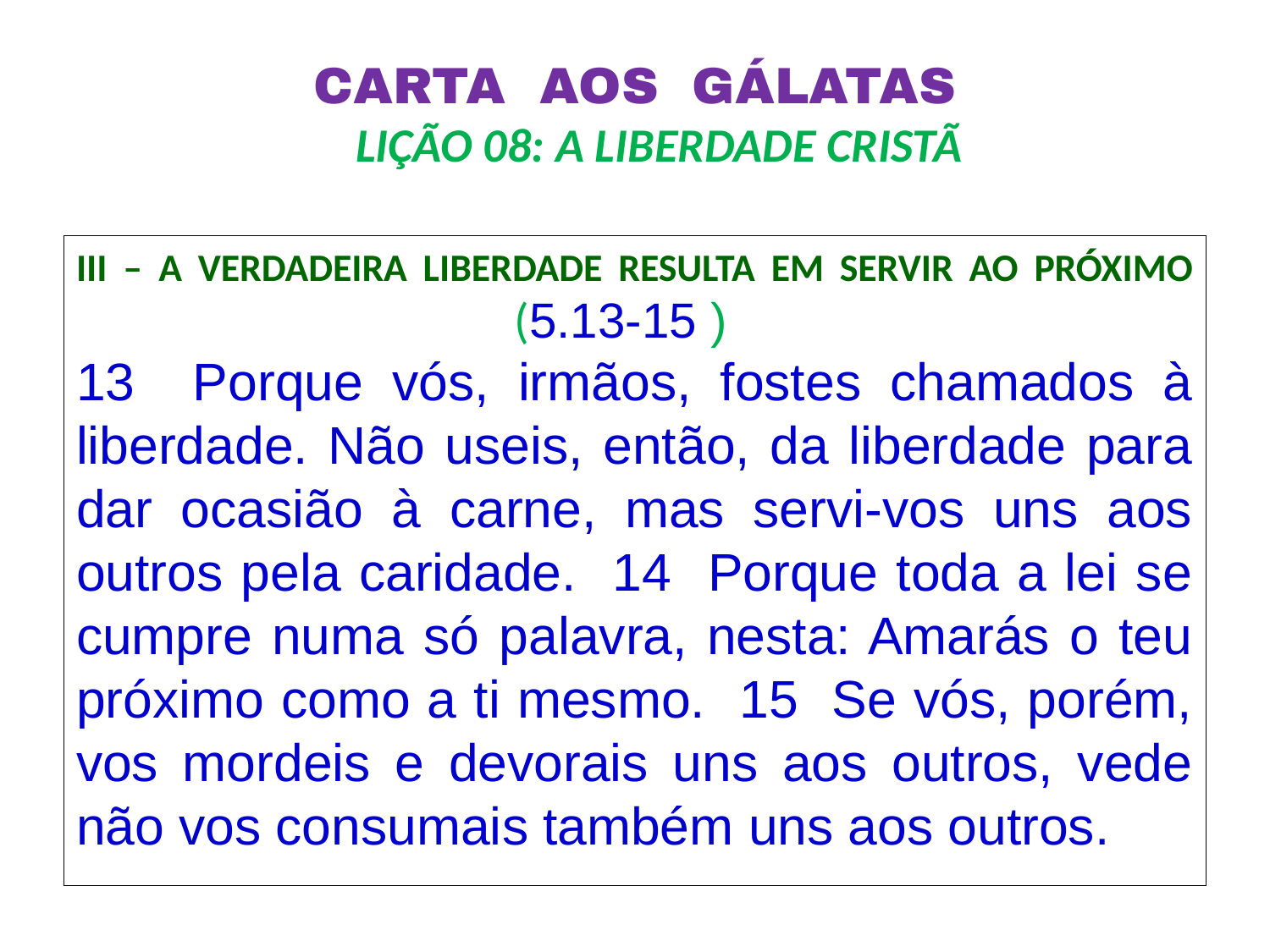

# CARTA  AOS  GÁLATAS LIÇÃO 08: A LIBERDADE CRISTÃ
III – A VERDADEIRA LIBERDADE RESULTA EM SERVIR AO PRÓXIMO			      (5.13-15 )
13  Porque vós, irmãos, fostes chamados à liberdade. Não useis, então, da liberdade para dar ocasião à carne, mas servi-vos uns aos outros pela caridade.  14  Porque toda a lei se cumpre numa só palavra, nesta: Amarás o teu próximo como a ti mesmo.  15  Se vós, porém, vos mordeis e devorais uns aos outros, vede não vos consumais também uns aos outros.